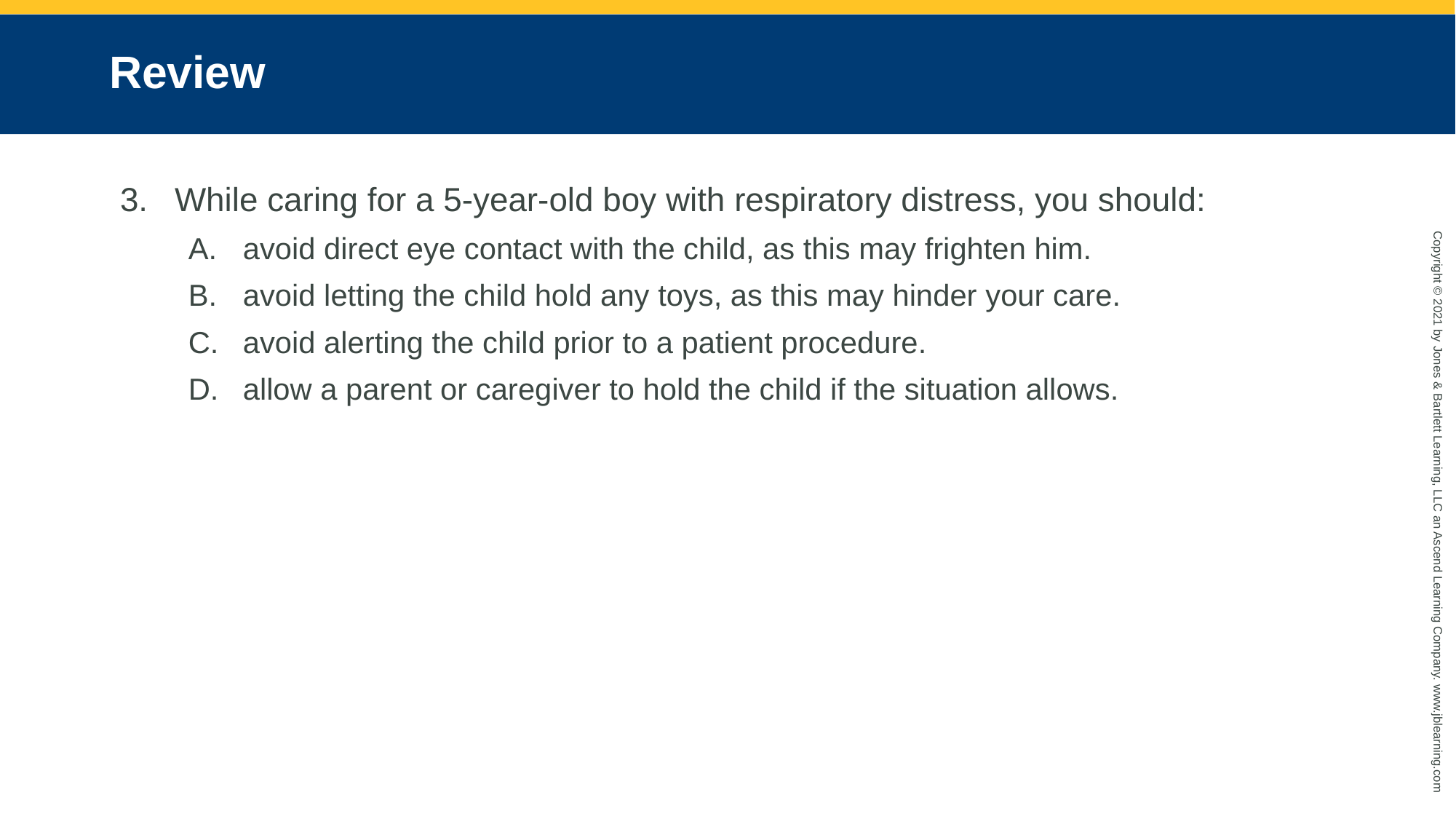

# Review
While caring for a 5-year-old boy with respiratory distress, you should:
avoid direct eye contact with the child, as this may frighten him.
avoid letting the child hold any toys, as this may hinder your care.
avoid alerting the child prior to a patient procedure.
allow a parent or caregiver to hold the child if the situation allows.